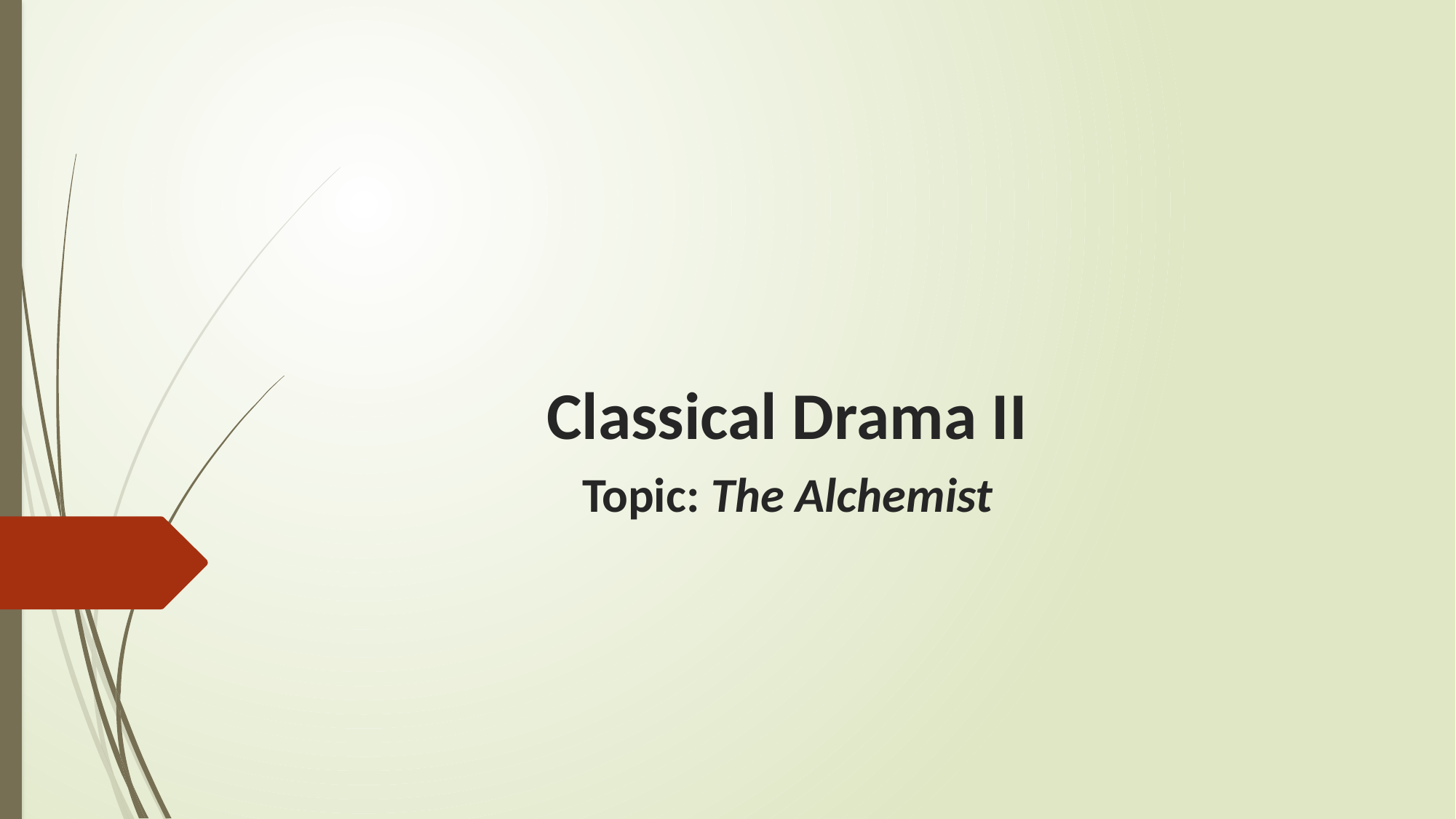

# Classical Drama II
Topic: The Alchemist